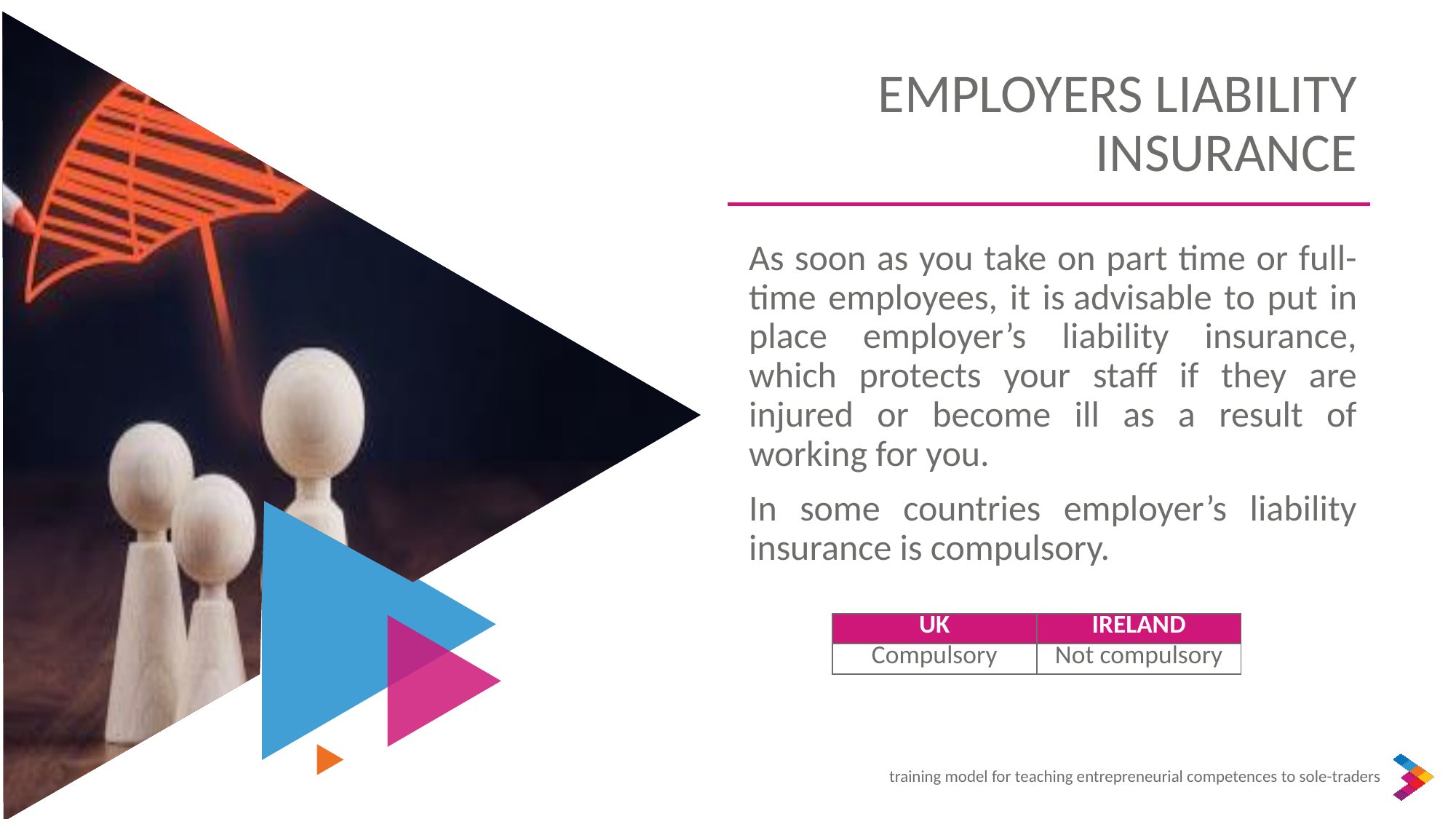

EMPLOYERS LIABILITY INSURANCE
As soon as you take on part time or full-time employees, it is advisable to put in place employer’s liability insurance, which protects your staff if they are injured or become ill as a result of working for you.
In some countries employer’s liability insurance is compulsory.
| UK | IRELAND |
| --- | --- |
| Compulsory | Not compulsory |